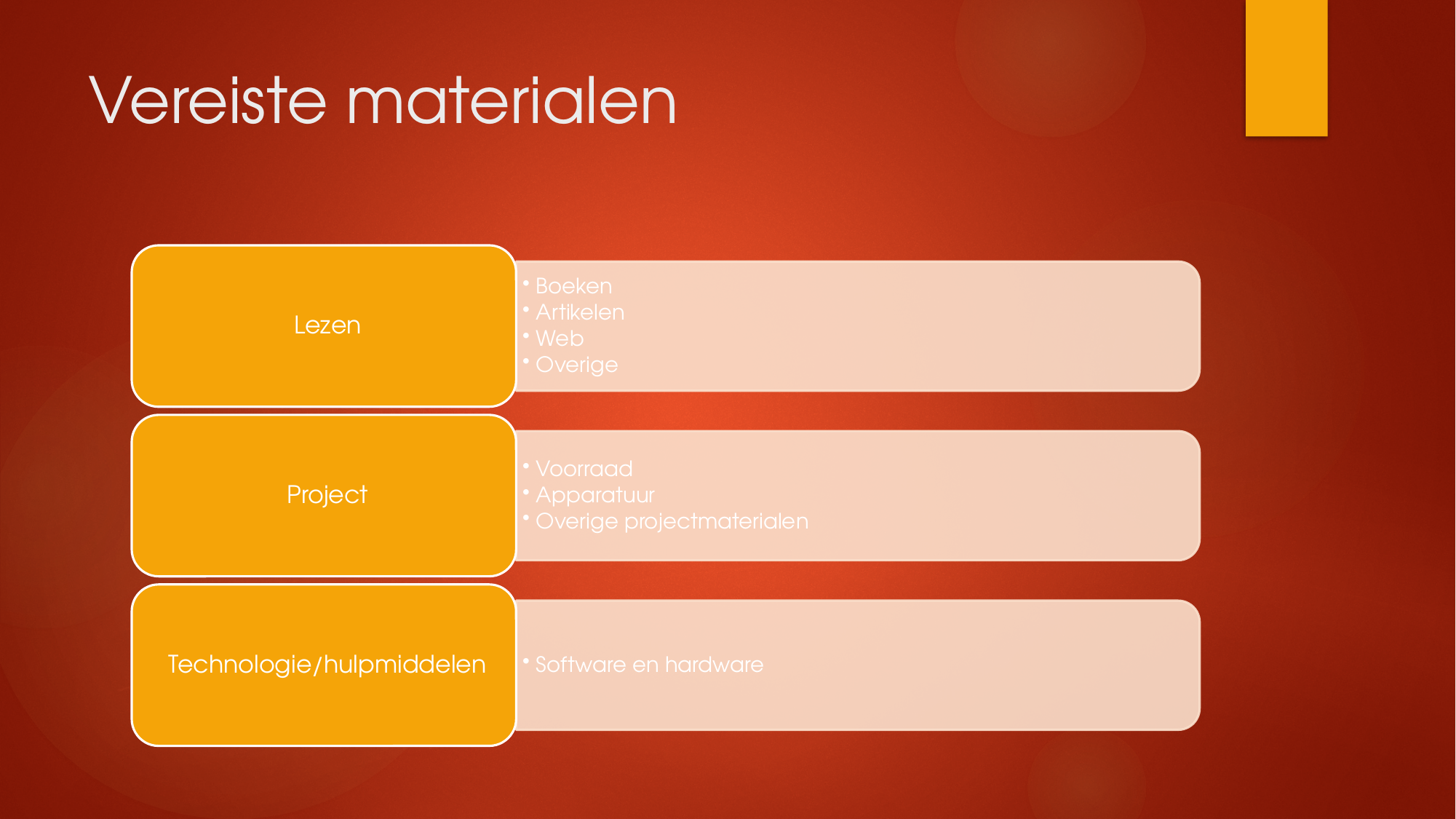

# Vereiste materialen
Boeken
Artikelen
Web
Overige
Lezen
Voorraad
Apparatuur
Overige projectmaterialen
Project
Software en hardware
Technologie/hulpmiddelen